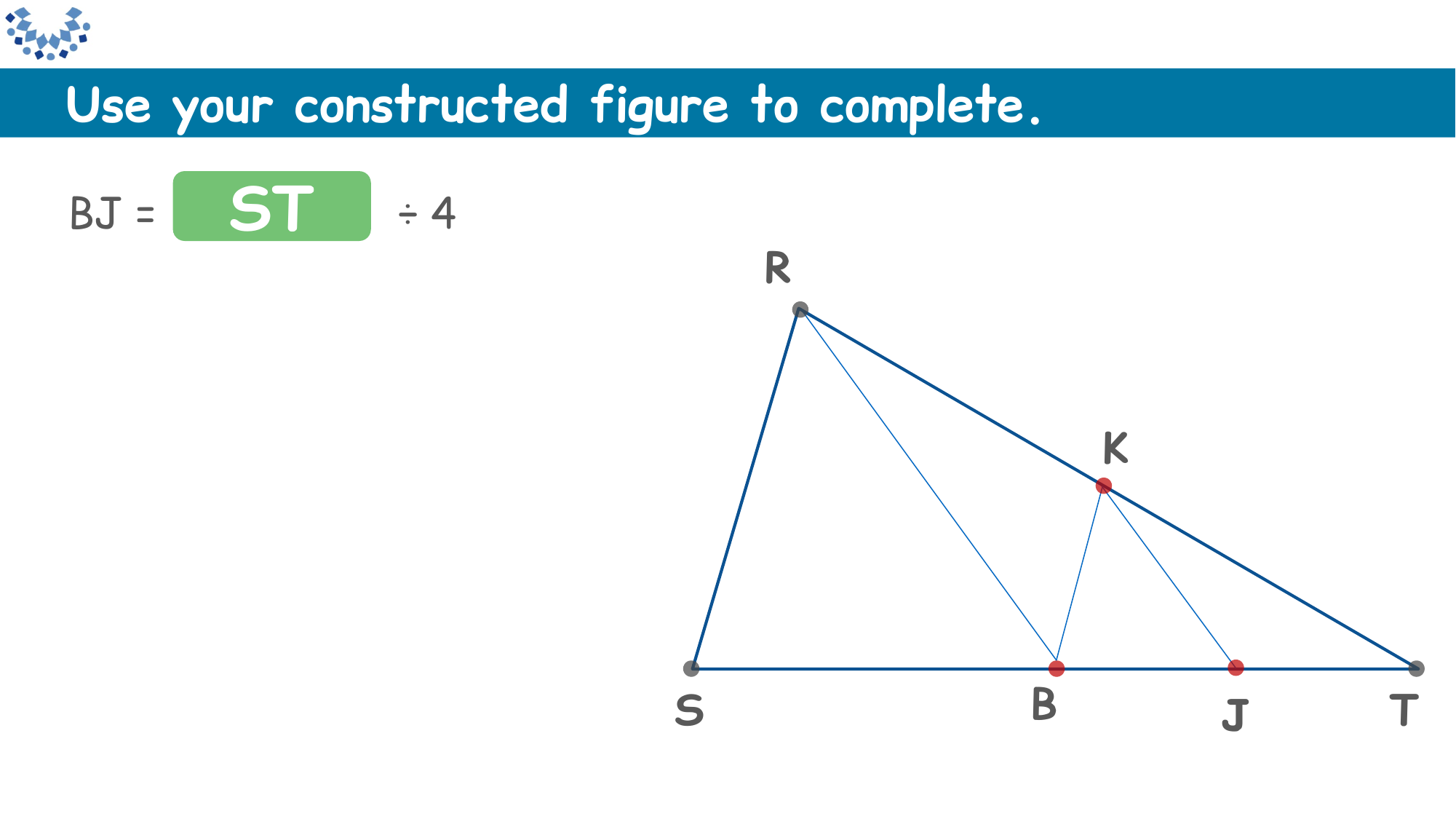

Use your constructed figure to complete.
BJ =                   ÷ 4
ST
R

K

B
S
T
J